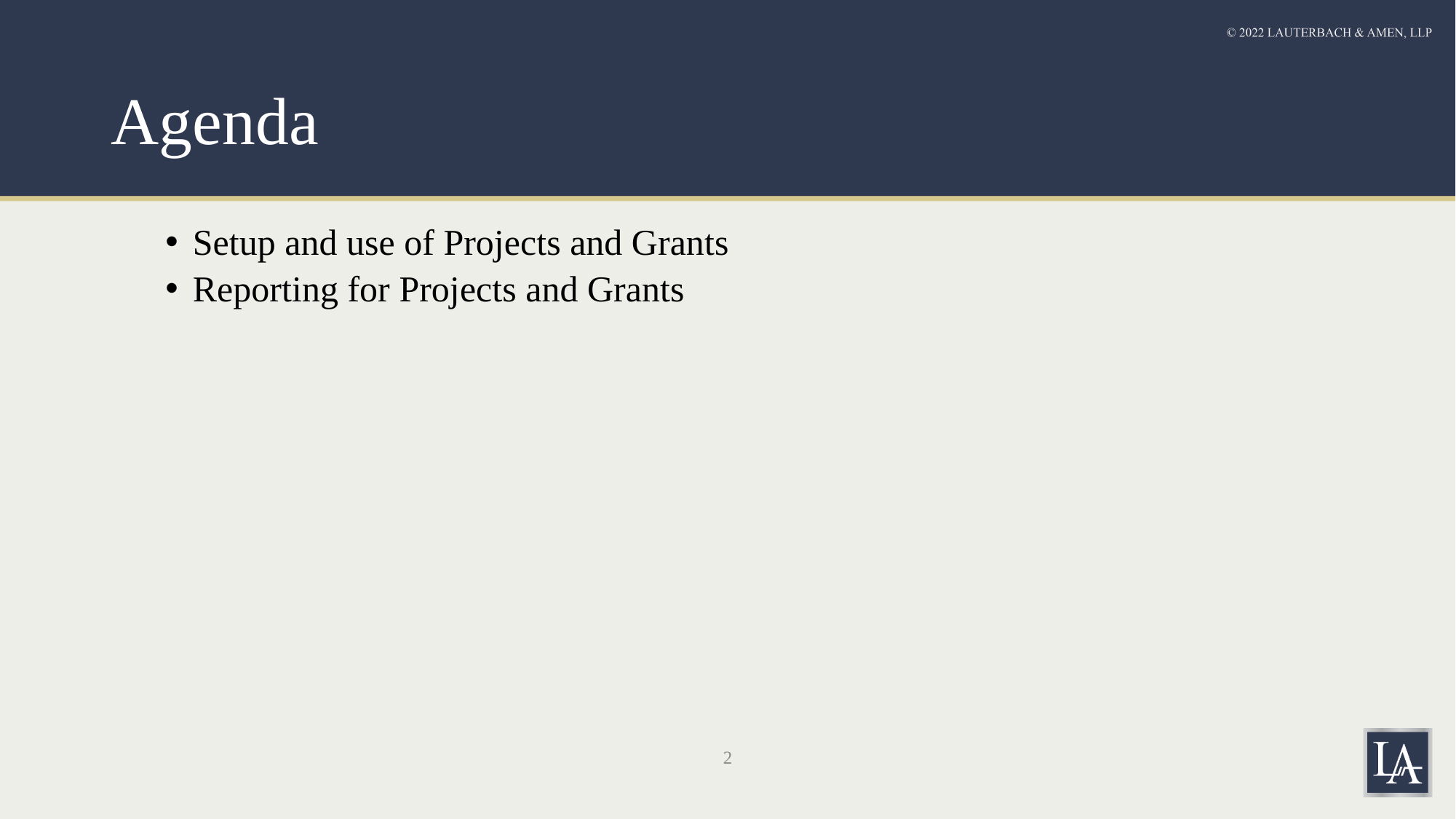

# Agenda
Setup and use of Projects and Grants
Reporting for Projects and Grants

2